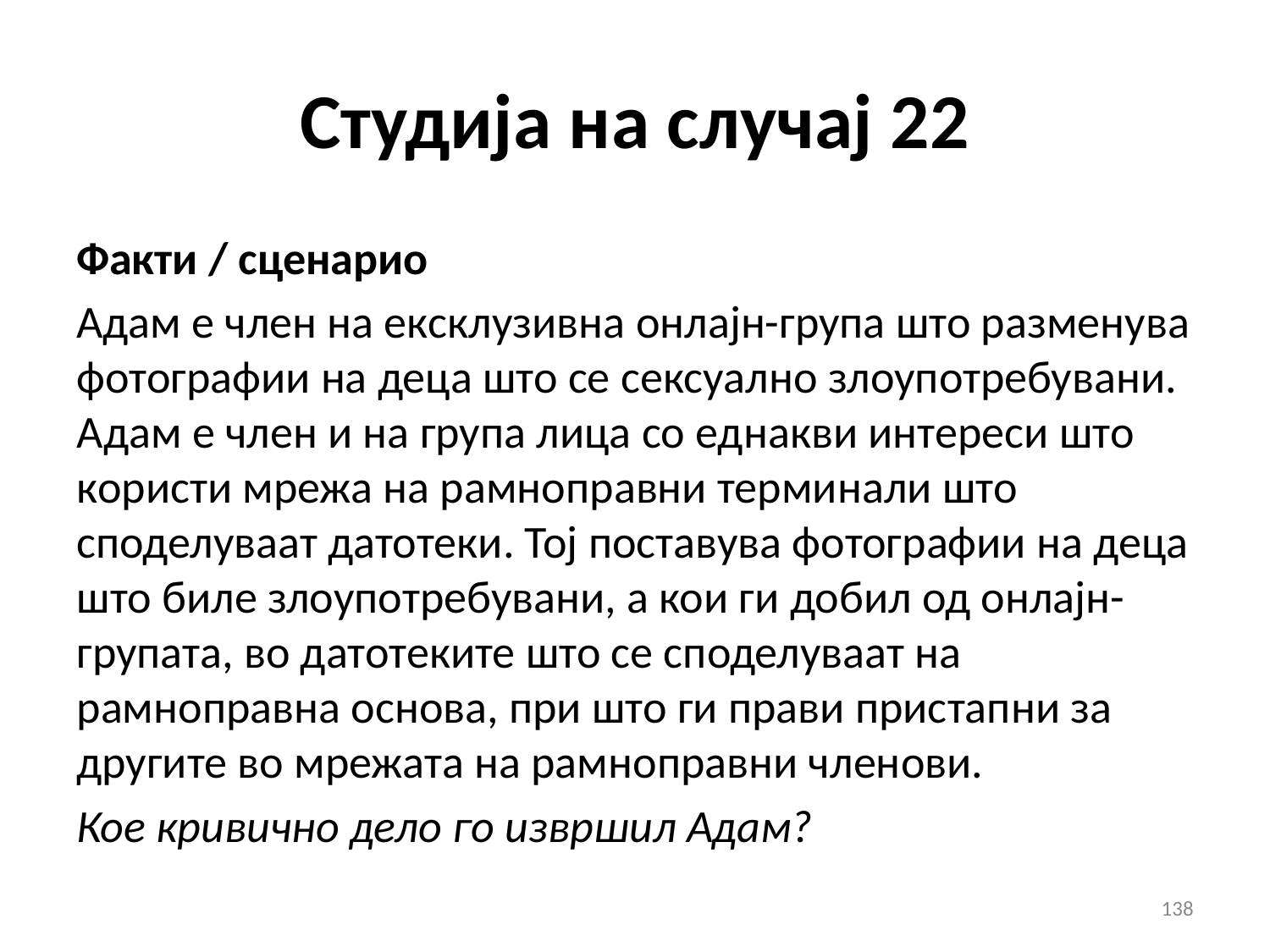

Студија на случај 22
Факти / сценарио
Адам е член на ексклузивна онлајн-група што разменува фотографии на деца што се сексуално злоупотребувани. Адам е член и на група лица со еднакви интереси што користи мрежа на рамноправни терминали што споделуваат датотеки. Тој поставува фотографии на деца што биле злоупотребувани, а кои ги добил од онлајн-групата, во датотеките што се споделуваат на рамноправна основа, при што ги прави пристапни за другите во мрежата на рамноправни членови.
Кое кривично дело го извршил Адам?
138